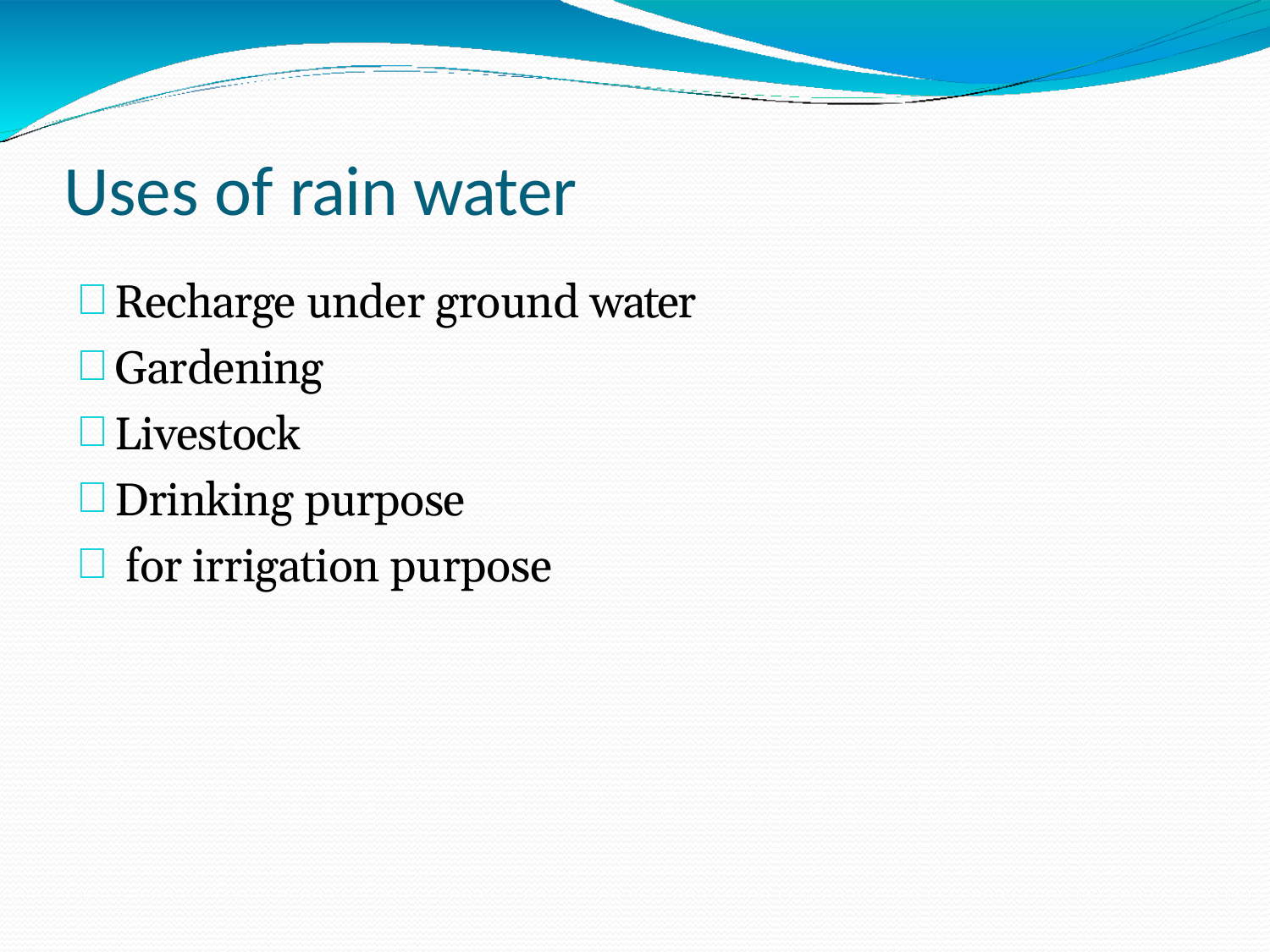

# Uses of rain water
Recharge under ground water
Gardening
Livestock
Drinking purpose
for irrigation purpose